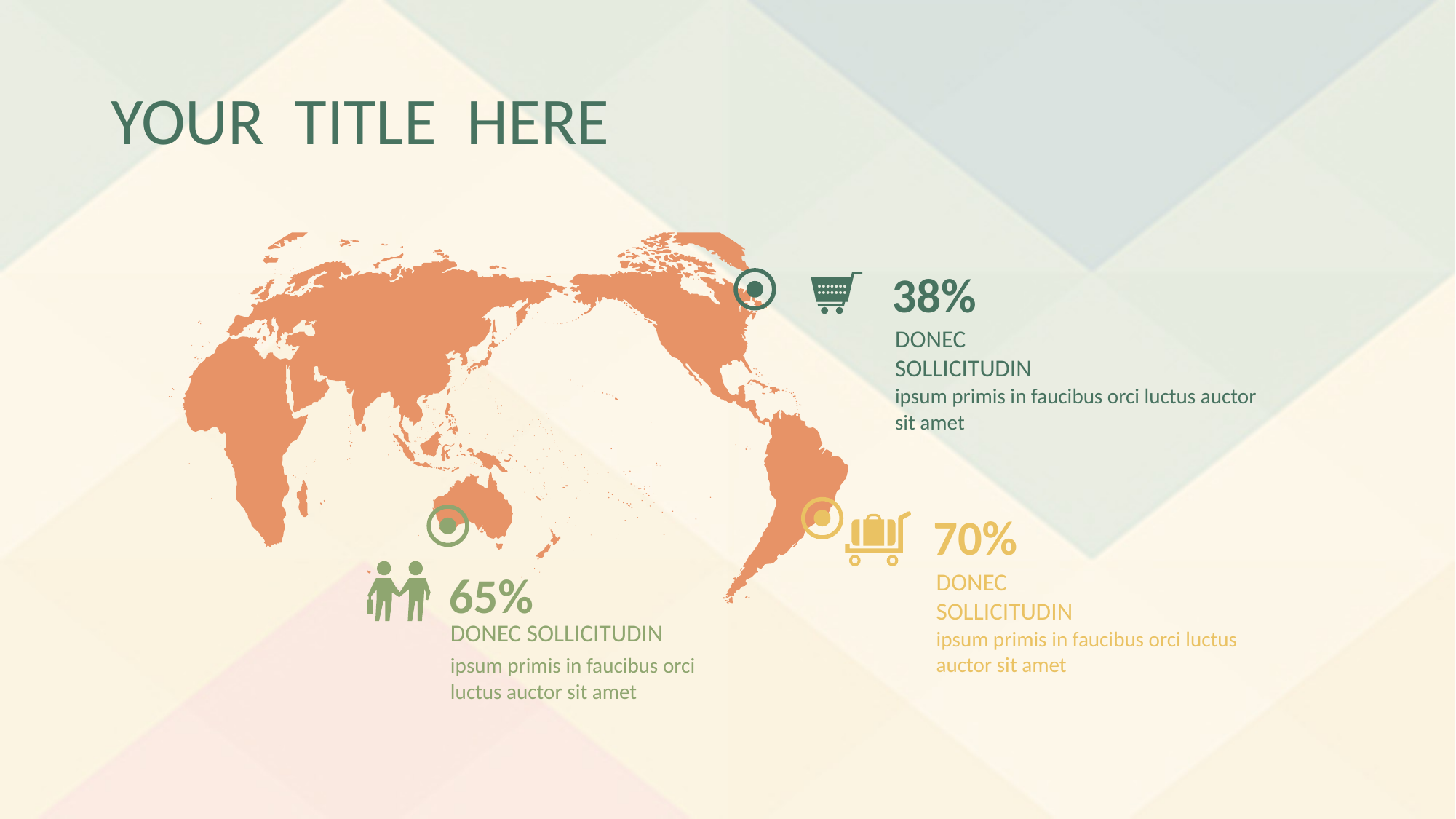

# Your  Title  Here

38%

DONEC SOLLICITUDIN
ipsum primis in faucibus orci luctus auctor sit amet

70%

65%
DONEC SOLLICITUDIN
DONEC SOLLICITUDIN
ipsum primis in faucibus orci luctus auctor sit amet
ipsum primis in faucibus orci luctus auctor sit amet